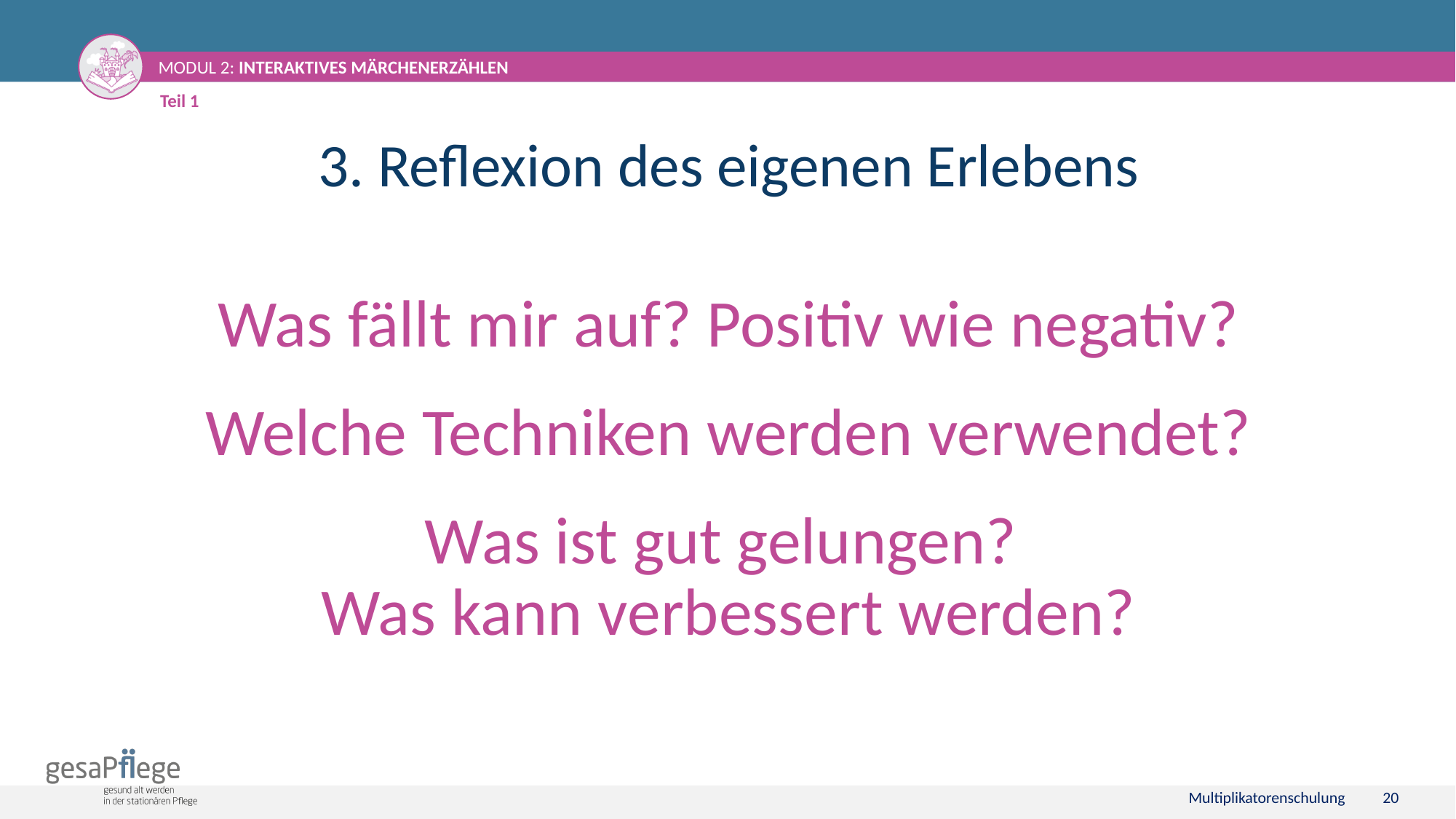

Teil 1
# 3. Reflexion des eigenen Erlebens
Was fällt mir auf? Positiv wie negativ?
Welche Techniken werden verwendet?
Was ist gut gelungen?
Was kann verbessert werden?
Multiplikatorenschulung
20